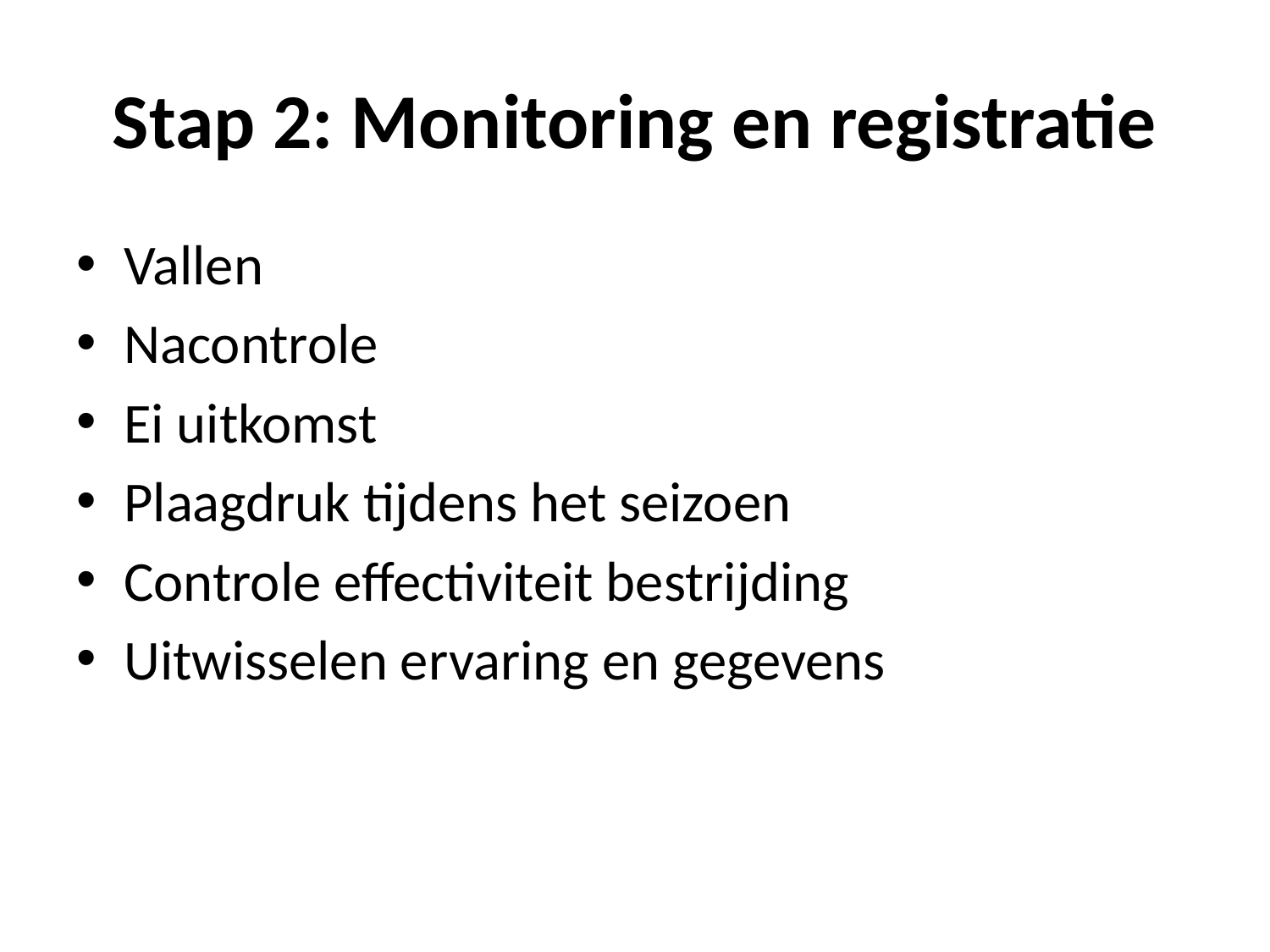

# Stap 2: Monitoring en registratie
Vallen
Nacontrole
Ei uitkomst
Plaagdruk tijdens het seizoen
Controle effectiviteit bestrijding
Uitwisselen ervaring en gegevens